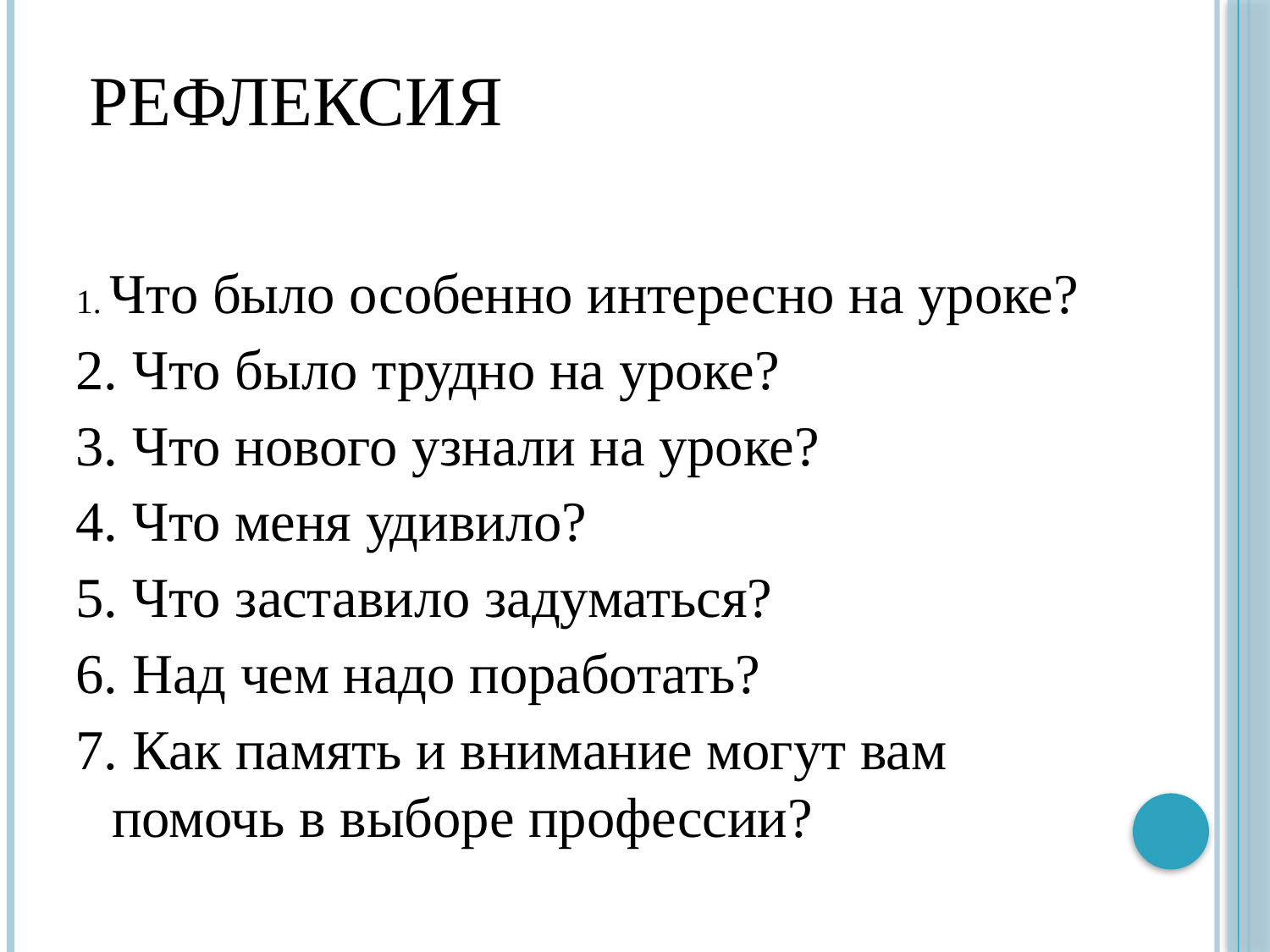

# Рефлексия

1. Что было особенно интересно на уроке?
2. Что было трудно на уроке?
3. Что нового узнали на уроке?
4. Что меня удивило?
5. Что заставило задуматься?
6. Над чем надо поработать?
7. Как память и внимание могут вам помочь в выборе профессии?